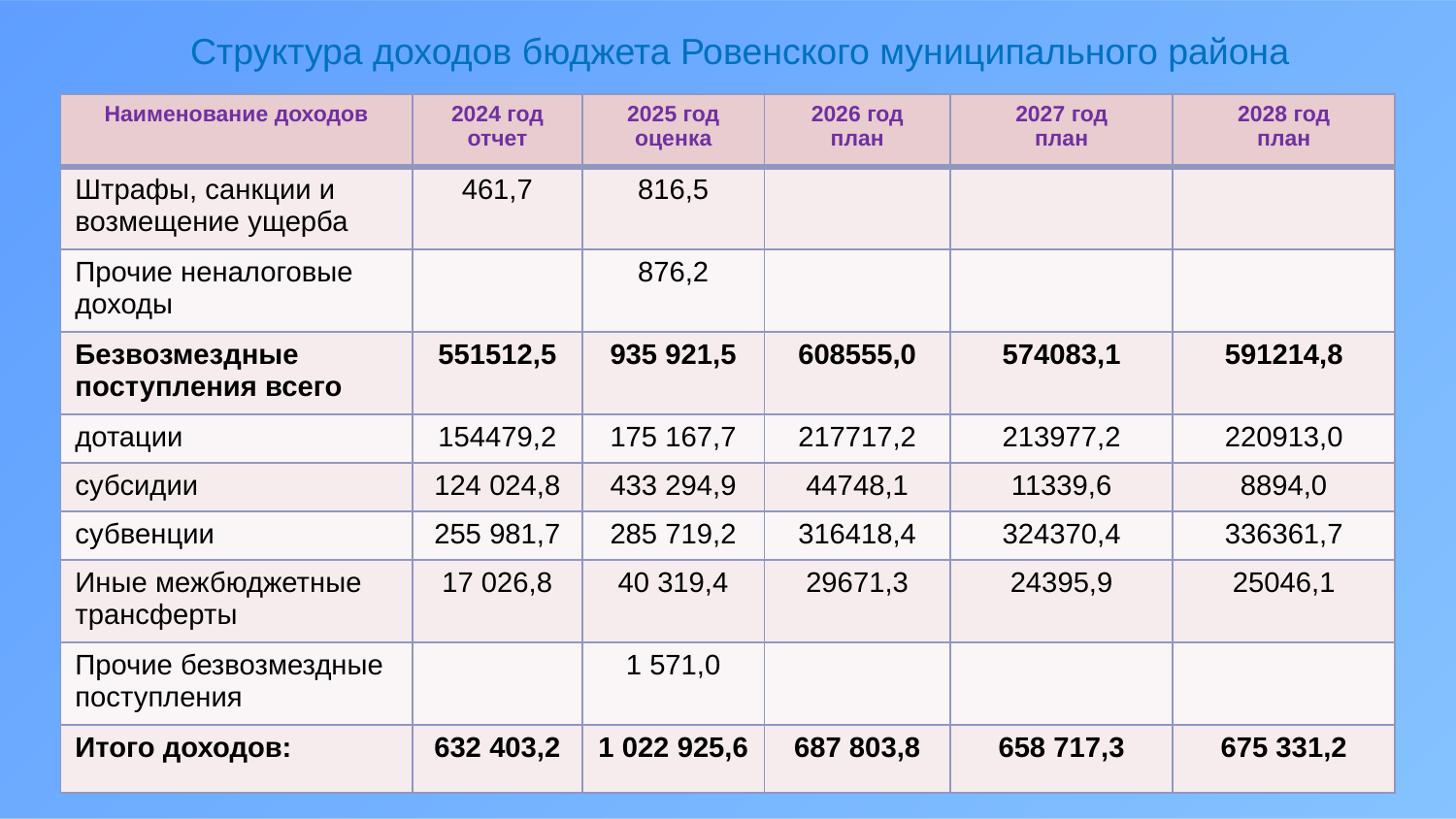

Структура доходов бюджета Ровенского муниципального района
| Наименование доходов | 2024 год отчет | 2025 год оценка | 2026 год план | 2027 год план | 2028 год план |
| --- | --- | --- | --- | --- | --- |
| Штрафы, санкции и возмещение ущерба | 461,7 | 816,5 |  |  |  |
| Прочие неналоговые доходы |  | 876,2 |  |  |  |
| Безвозмездные поступления всего | 551512,5 | 935 921,5 | 608555,0 | 574083,1 | 591214,8 |
| дотации | 154479,2 | 175 167,7 | 217717,2 | 213977,2 | 220913,0 |
| субсидии | 124 024,8 | 433 294,9 | 44748,1 | 11339,6 | 8894,0 |
| субвенции | 255 981,7 | 285 719,2 | 316418,4 | 324370,4 | 336361,7 |
| Иные межбюджетные трансферты | 17 026,8 | 40 319,4 | 29671,3 | 24395,9 | 25046,1 |
| Прочие безвозмездные поступления |  | 1 571,0 |  |  |  |
| Итого доходов: | 632 403,2 | 1 022 925,6 | 687 803,8 | 658 717,3 | 675 331,2 |